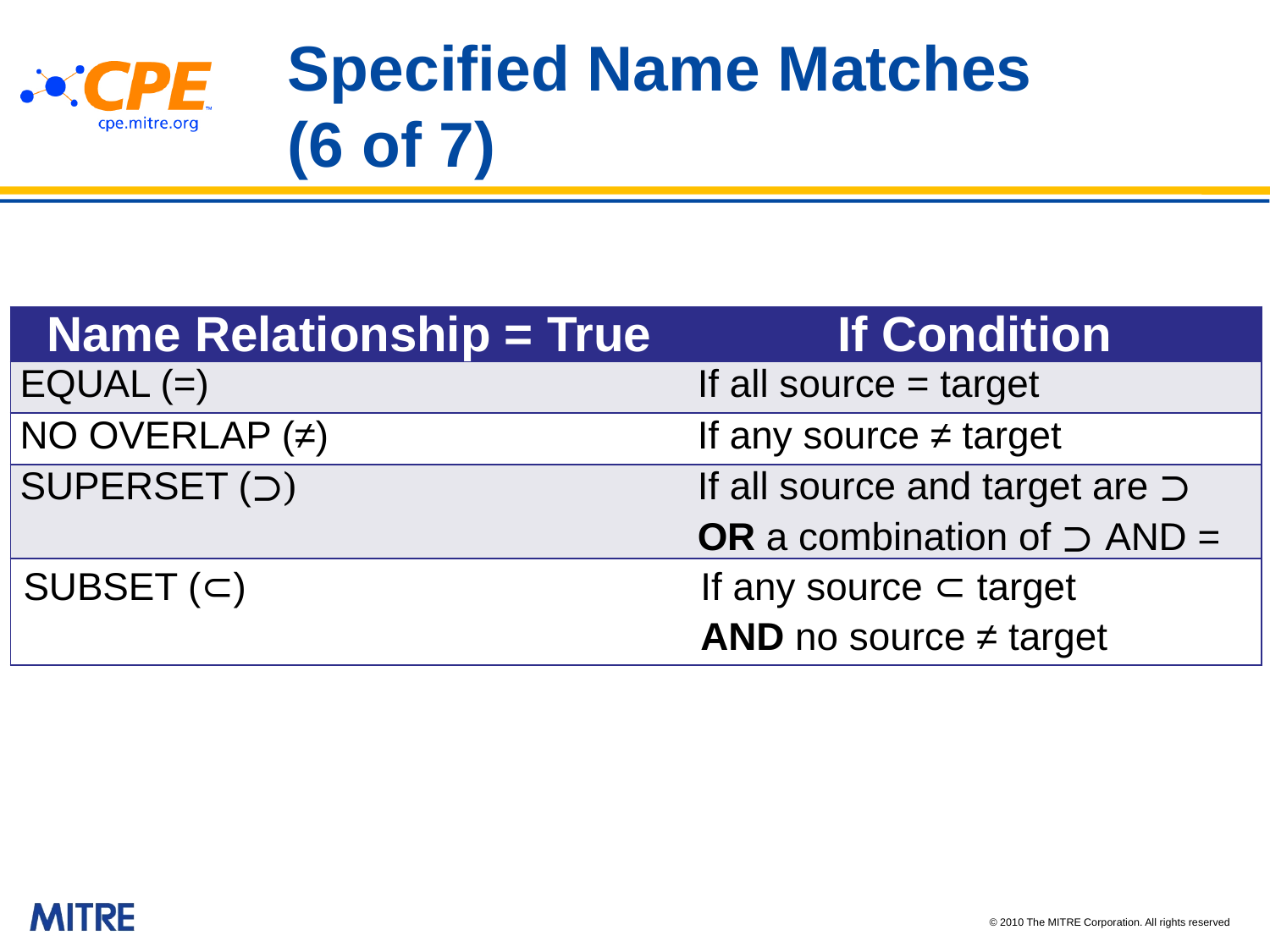

# Specified Name Matches (6 of 7)
| Name Relationship = True | If Condition |
| --- | --- |
| EQUAL (=) | If all source = target |
| NO OVERLAP (≠) | If any source ≠ target |
| SUPERSET (⊃) | If all source and target are ⊃ OR a combination of ⊃ AND = |
| SUBSET (⊂) | If any source ⊂ target AND no source ≠ target |